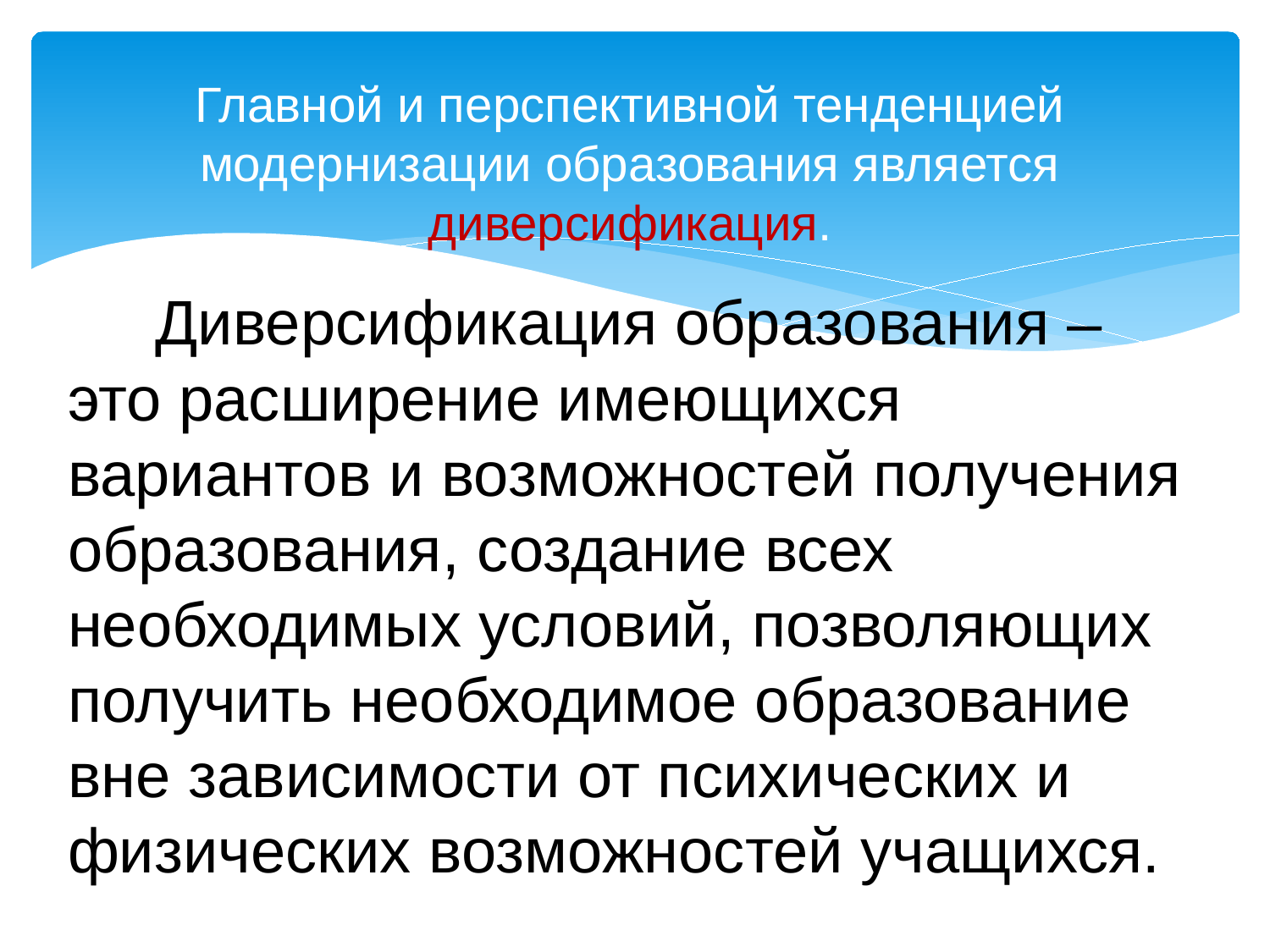

# Главной и перспективной тенденцией модернизации образования является диверсификация.
     Диверсификация образования – это расширение имеющихся вариантов и возможностей получения образования, создание всех необходимых условий, позволяющих получить необходимое образование вне зависимости от психических и физических возможностей учащихся.